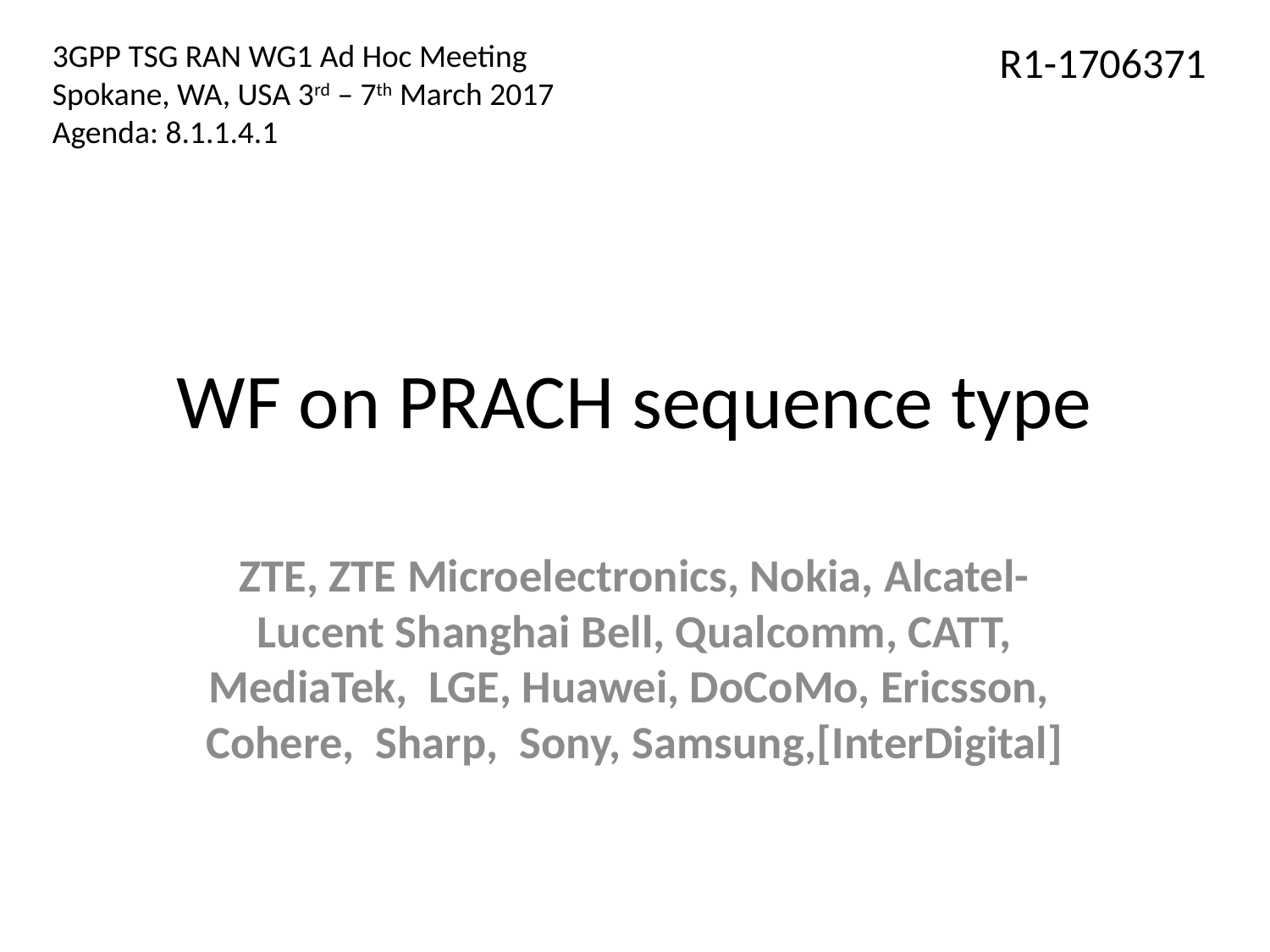

3GPP TSG RAN WG1 Ad Hoc Meeting
Spokane, WA, USA 3rd – 7th March 2017
Agenda: 8.1.1.4.1
R1-1706371
# WF on PRACH sequence type
ZTE, ZTE Microelectronics, Nokia, Alcatel-Lucent Shanghai Bell, Qualcomm, CATT, MediaTek,  LGE, Huawei, DoCoMo, Ericsson,  Cohere,  Sharp,  Sony, Samsung,[InterDigital]